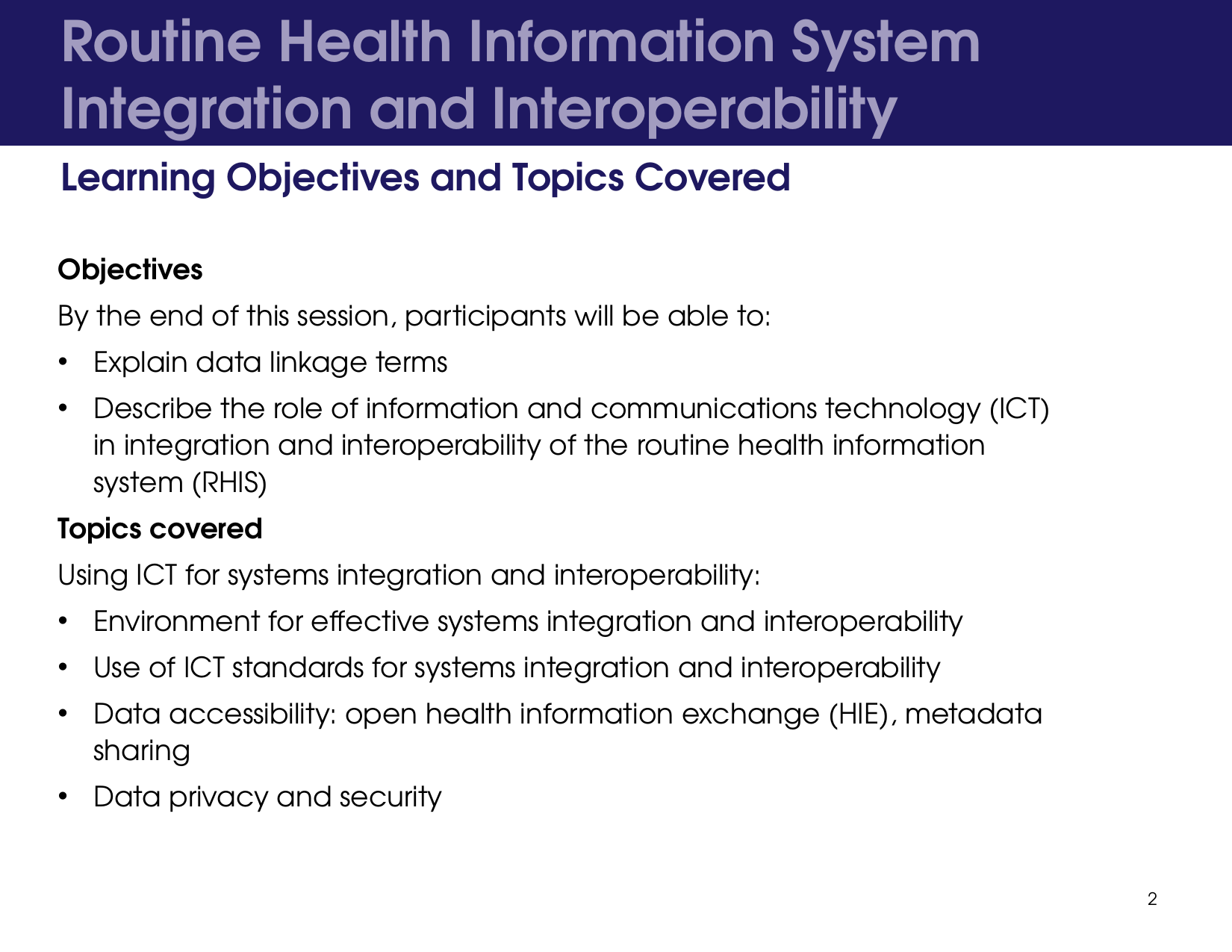

# Routine Health Information System Integration and Interoperability
Learning Objectives and Topics Covered
Objectives
By the end of this session, participants will be able to:
Explain data linkage terms
Describe the role of information and communications technology (ICT) in integration and interoperability of the routine health information system (RHIS)
Topics covered
Using ICT for systems integration and interoperability:
Environment for effective systems integration and interoperability
Use of ICT standards for systems integration and interoperability
Data accessibility: open health information exchange (HIE), metadata sharing
Data privacy and security
2